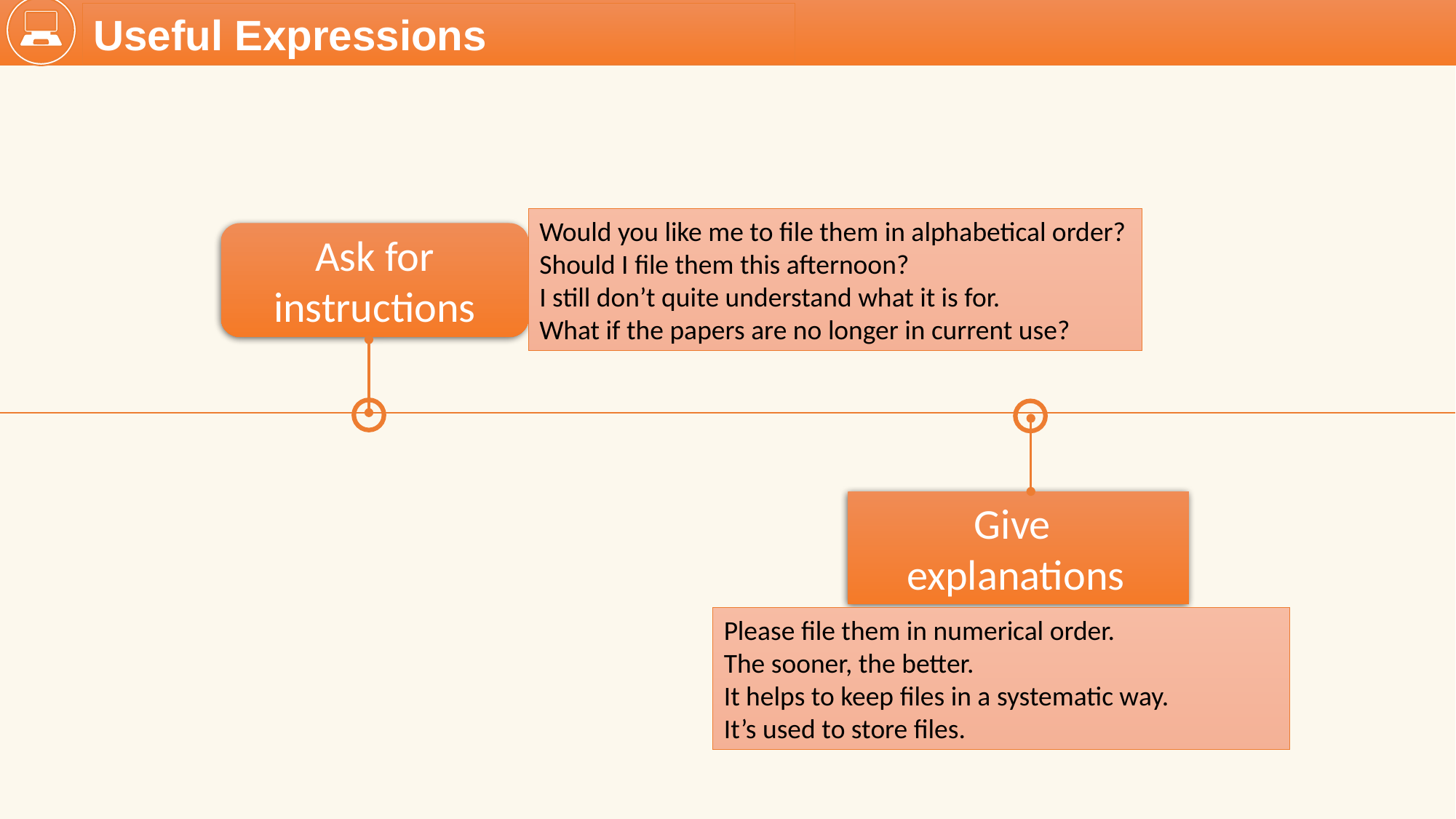

Useful Expressions
Would you like me to file them in alphabetical order?
Should I file them this afternoon?
I still don’t quite understand what it is for.
What if the papers are no longer in current use?
Ask for instructions

            Give
     explanations
Please file them in numerical order.
The sooner, the better.
It helps to keep files in a systematic way.
It’s used to store files.